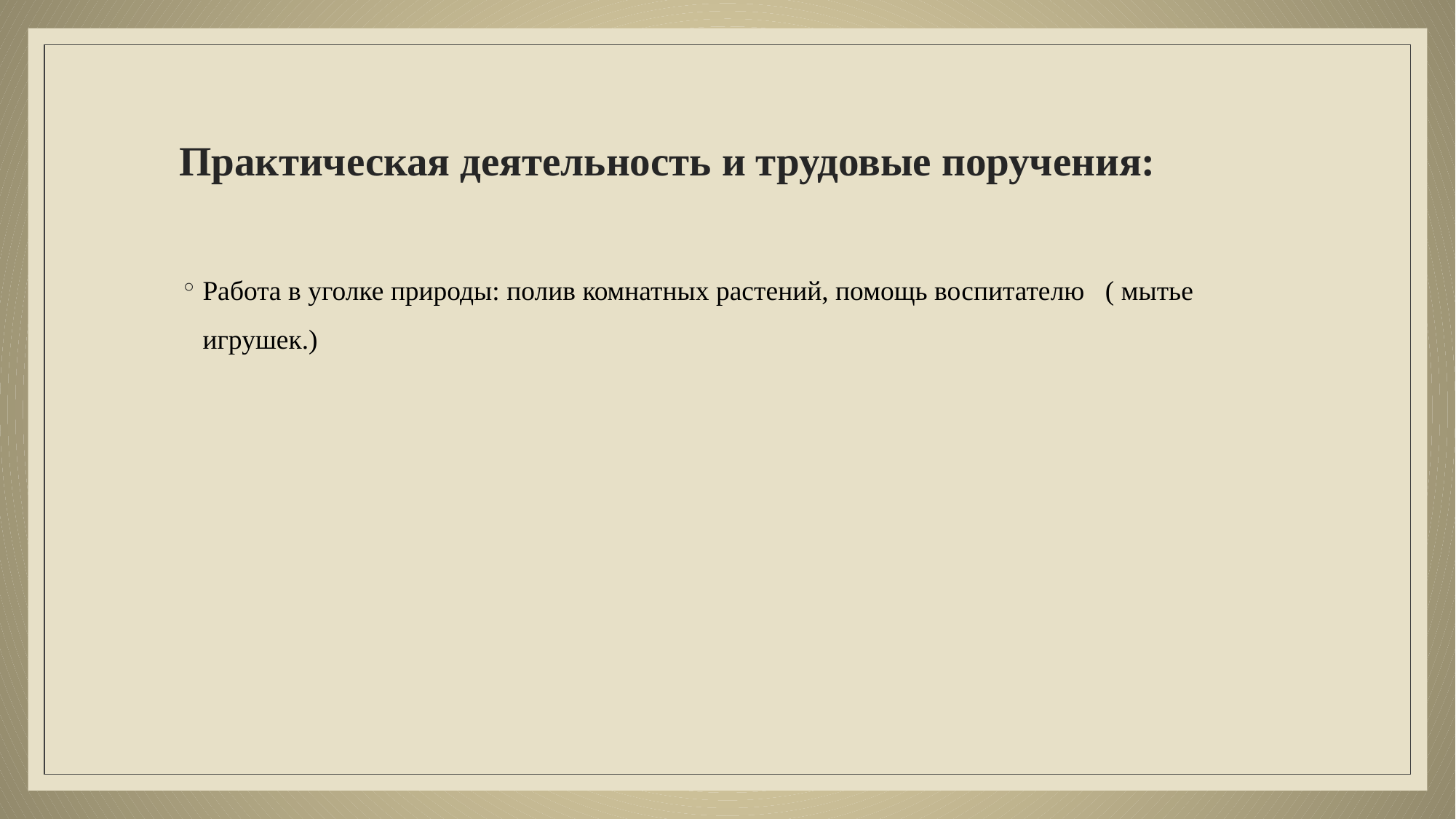

# Практическая деятельность и трудовые поручения:
Работа в уголке природы: полив комнатных растений, помощь воспитателю   ( мытье игрушек.)